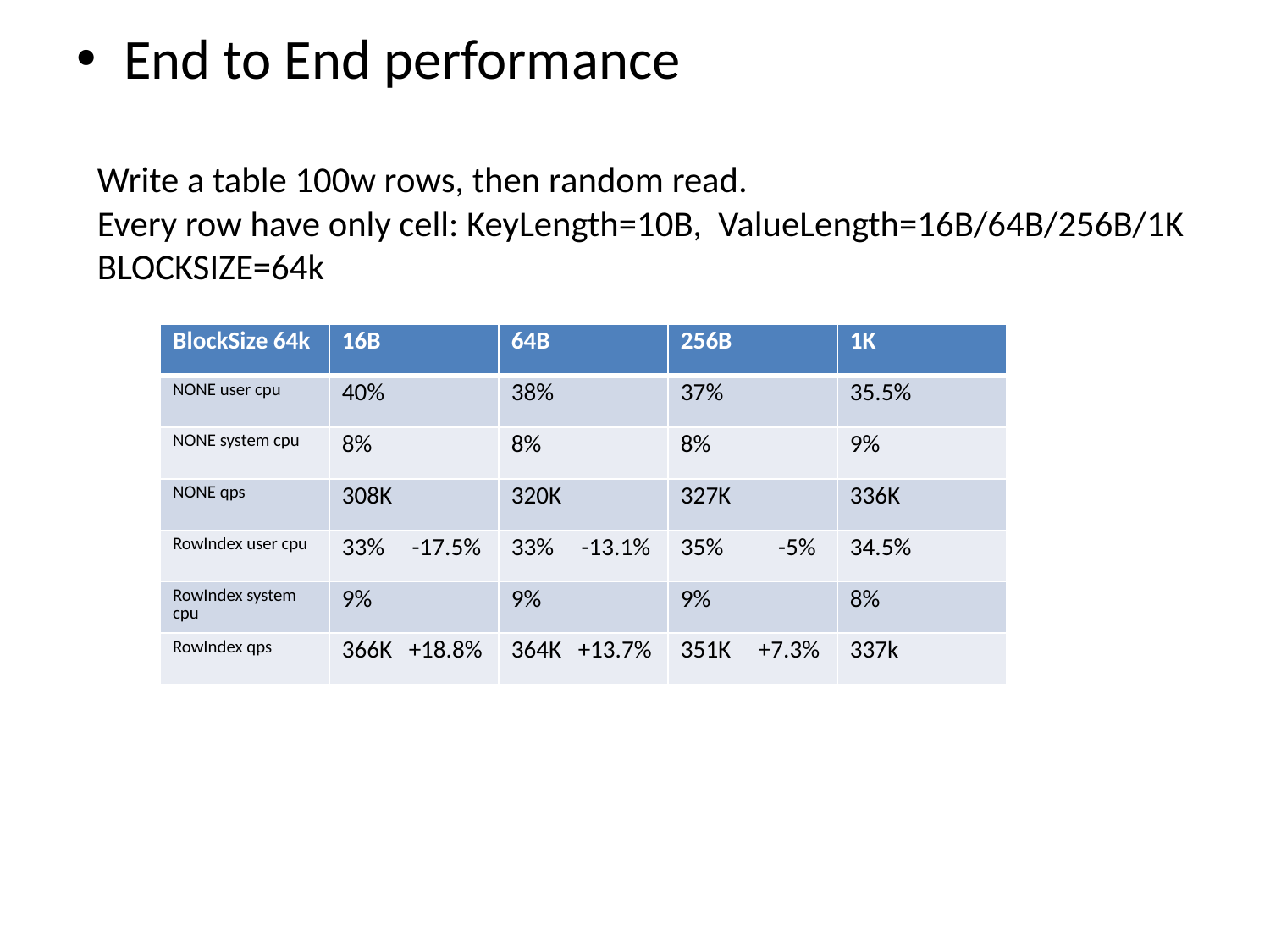

End to End performance
Write a table 100w rows, then random read.
Every row have only cell: KeyLength=10B,  ValueLength=16B/64B/256B/1K
BLOCKSIZE=64k
| BlockSize 64k | 16B | 64B | 256B | 1K |
| --- | --- | --- | --- | --- |
| NONE user cpu | 40% | 38% | 37% | 35.5% |
| NONE system cpu | 8% | 8% | 8% | 9% |
| NONE qps | 308K | 320K | 327K | 336K |
| RowIndex user cpu | 33% -17.5% | 33% -13.1% | 35% -5% | 34.5% |
| RowIndex system cpu | 9% | 9% | 9% | 8% |
| RowIndex qps | 366K +18.8% | 364K +13.7% | 351K +7.3% | 337k |